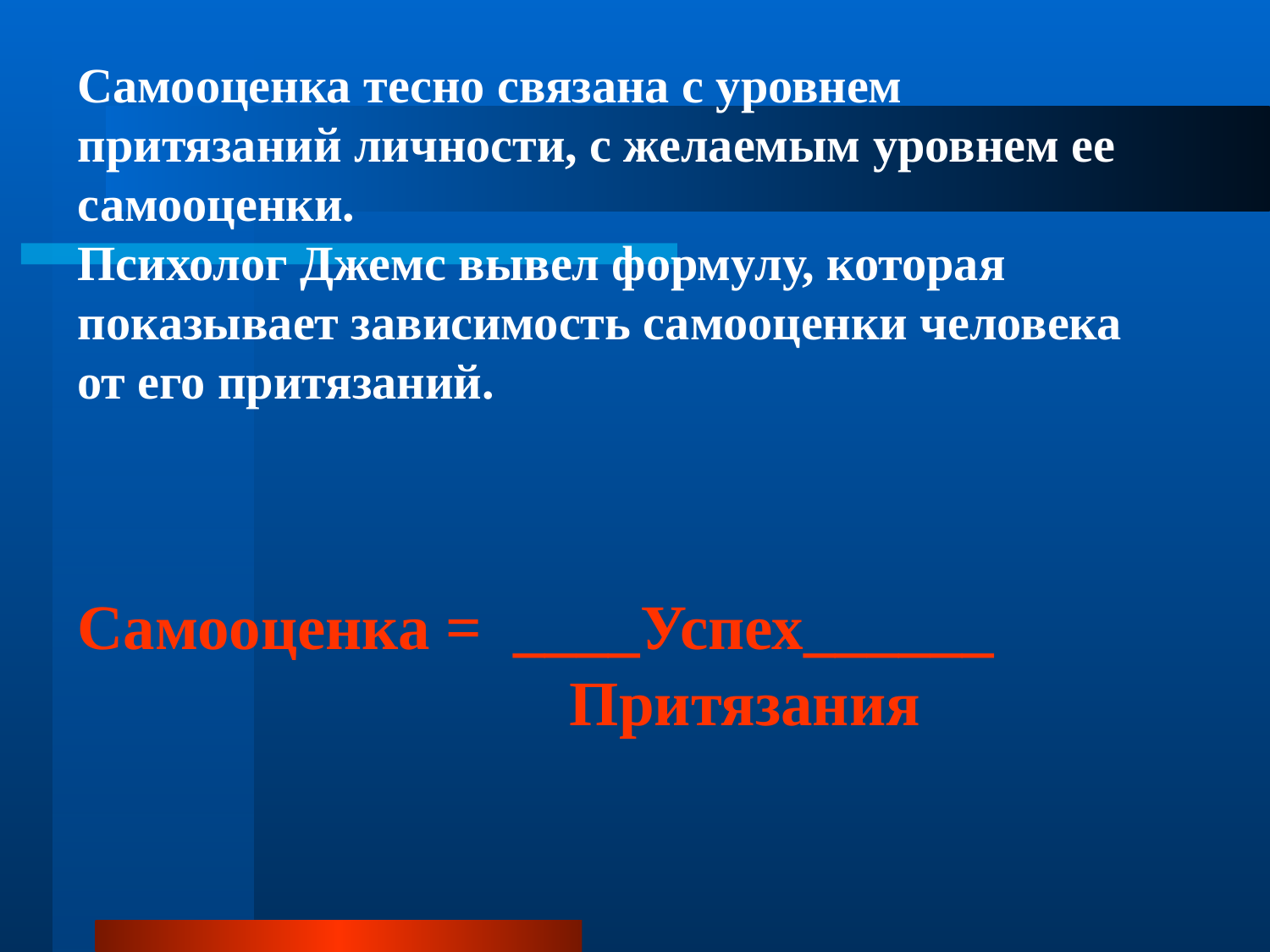

Самооценка тесно связана с уровнем притязаний личности, с желаемым уровнем ее самооценки.
Психолог Джемс вывел формулу, которая показывает зависимость самооценки человека от его притязаний.

Самооценка =  ____Успех______
                               Притязания